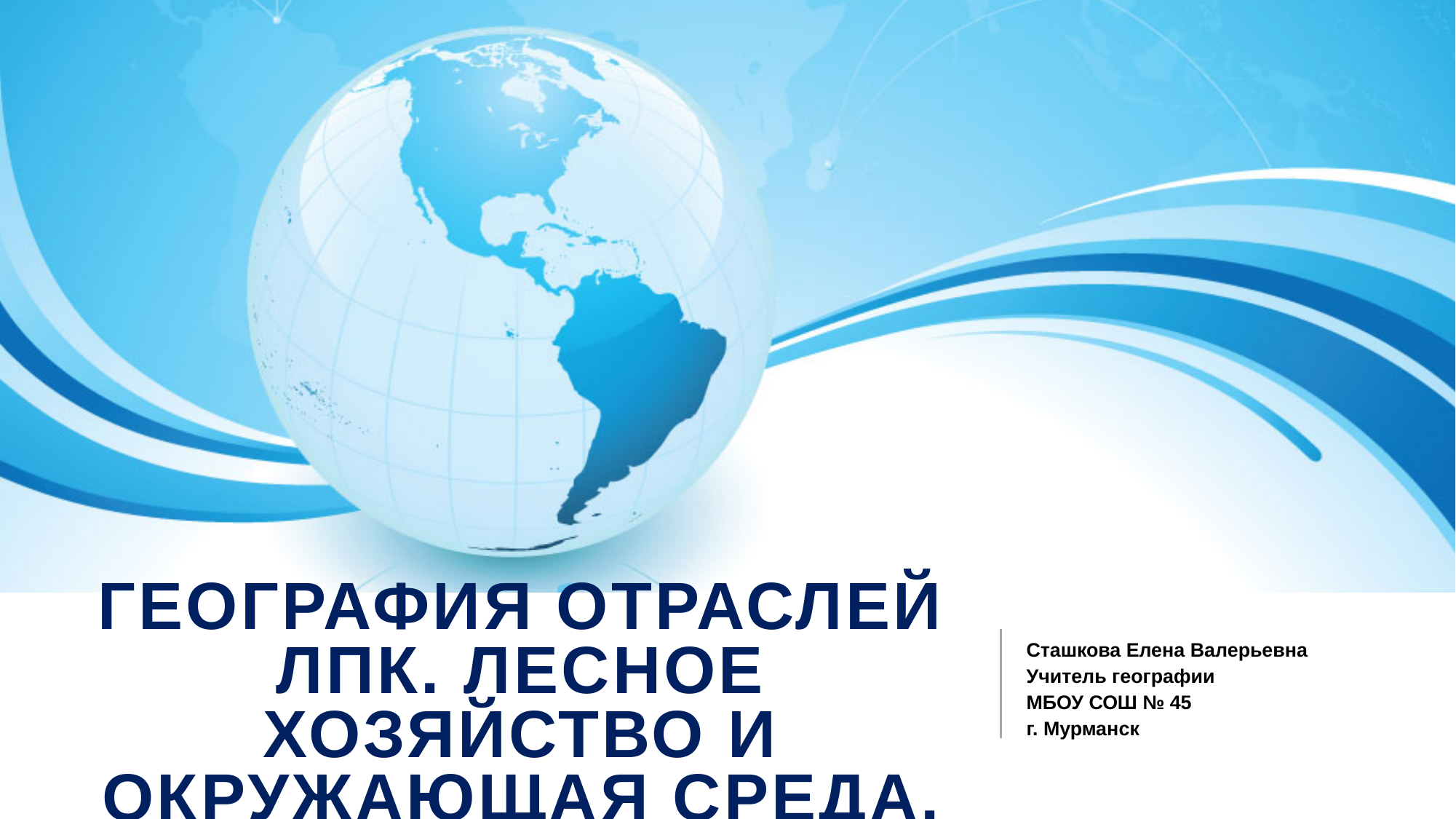

# География отраслей ЛПК. Лесное хозяйство и окружающая среда.
Сташкова Елена Валерьевна
Учитель географии
МБОУ СОШ № 45
г. Мурманск